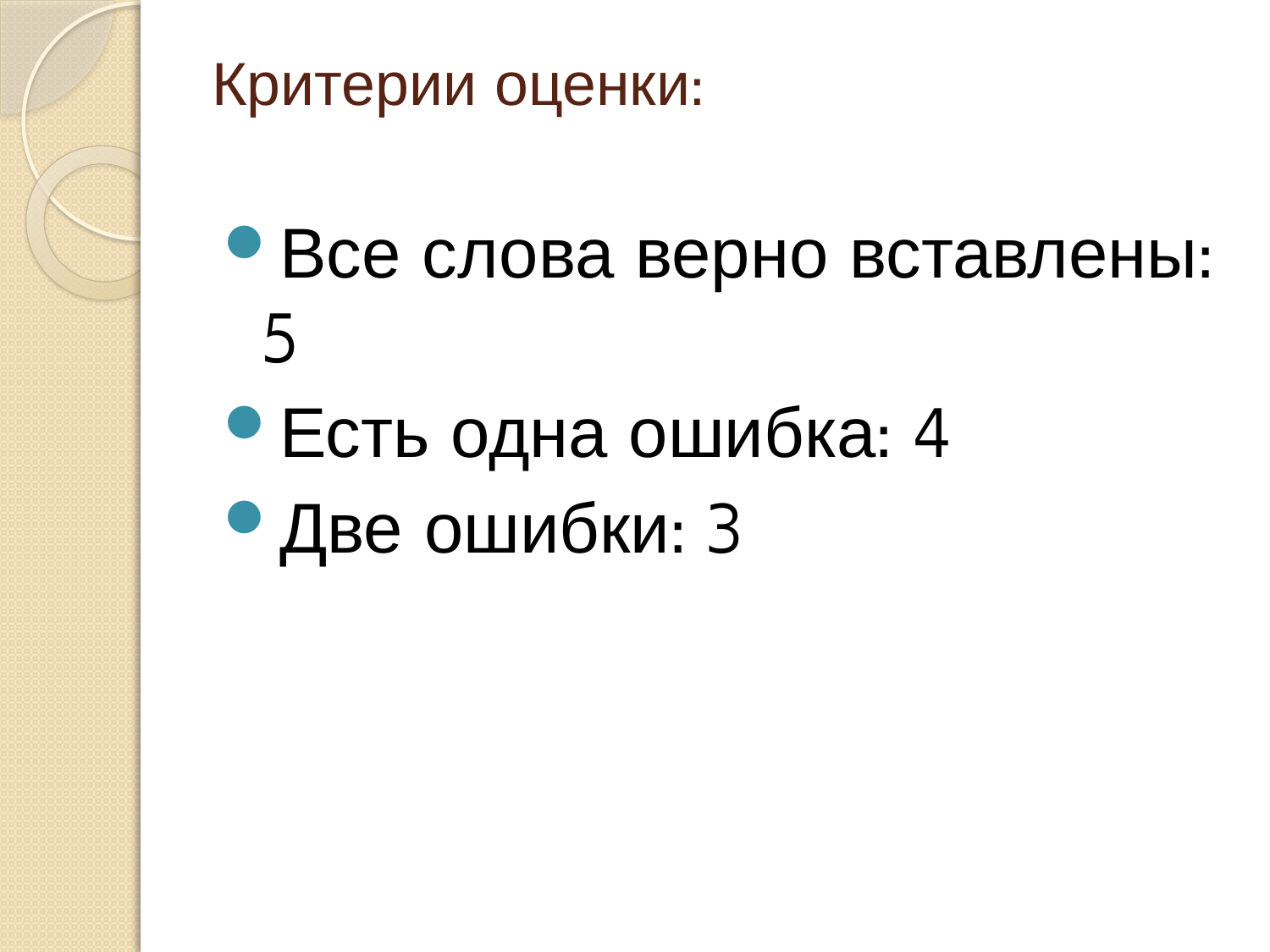

# Критерии оценки:
Все слова верно вставлены: 5
Есть одна ошибка: 4
Две ошибки: 3